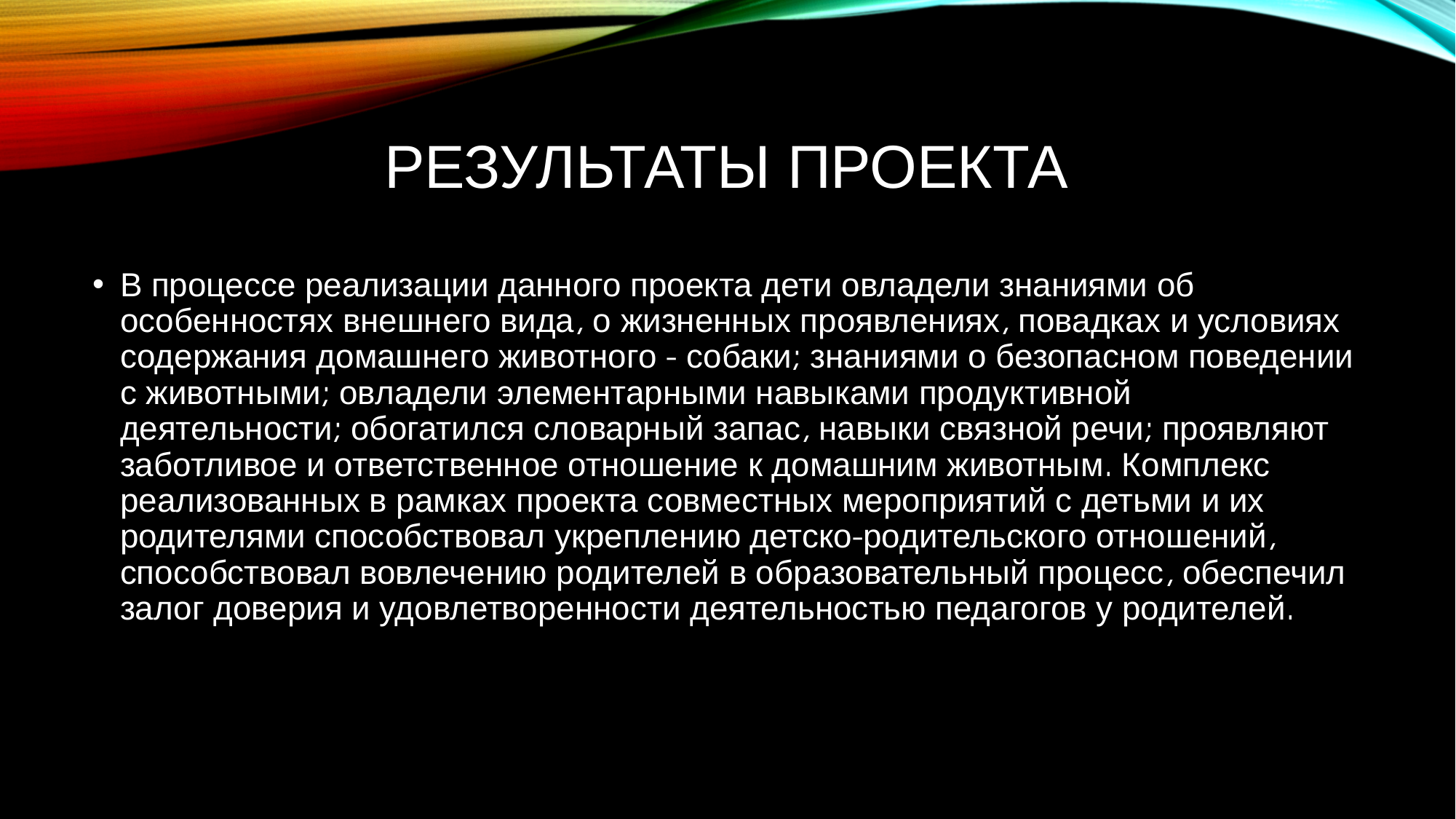

# Результаты проекта
В процессе реализации данного проекта дети овладели знаниями об особенностях внешнего вида, о жизненных проявлениях, повадках и условиях содержания домашнего животного - собаки; знаниями о безопасном поведении с животными; овладели элементарными навыками продуктивной деятельности; обогатился словарный запас, навыки связной речи; проявляют заботливое и ответственное отношение к домашним животным. Комплекс реализованных в рамках проекта совместных мероприятий с детьми и их родителями способствовал укреплению детско-родительского отношений, способствовал вовлечению родителей в образовательный процесс, обеспечил залог доверия и удовлетворенности деятельностью педагогов у родителей.